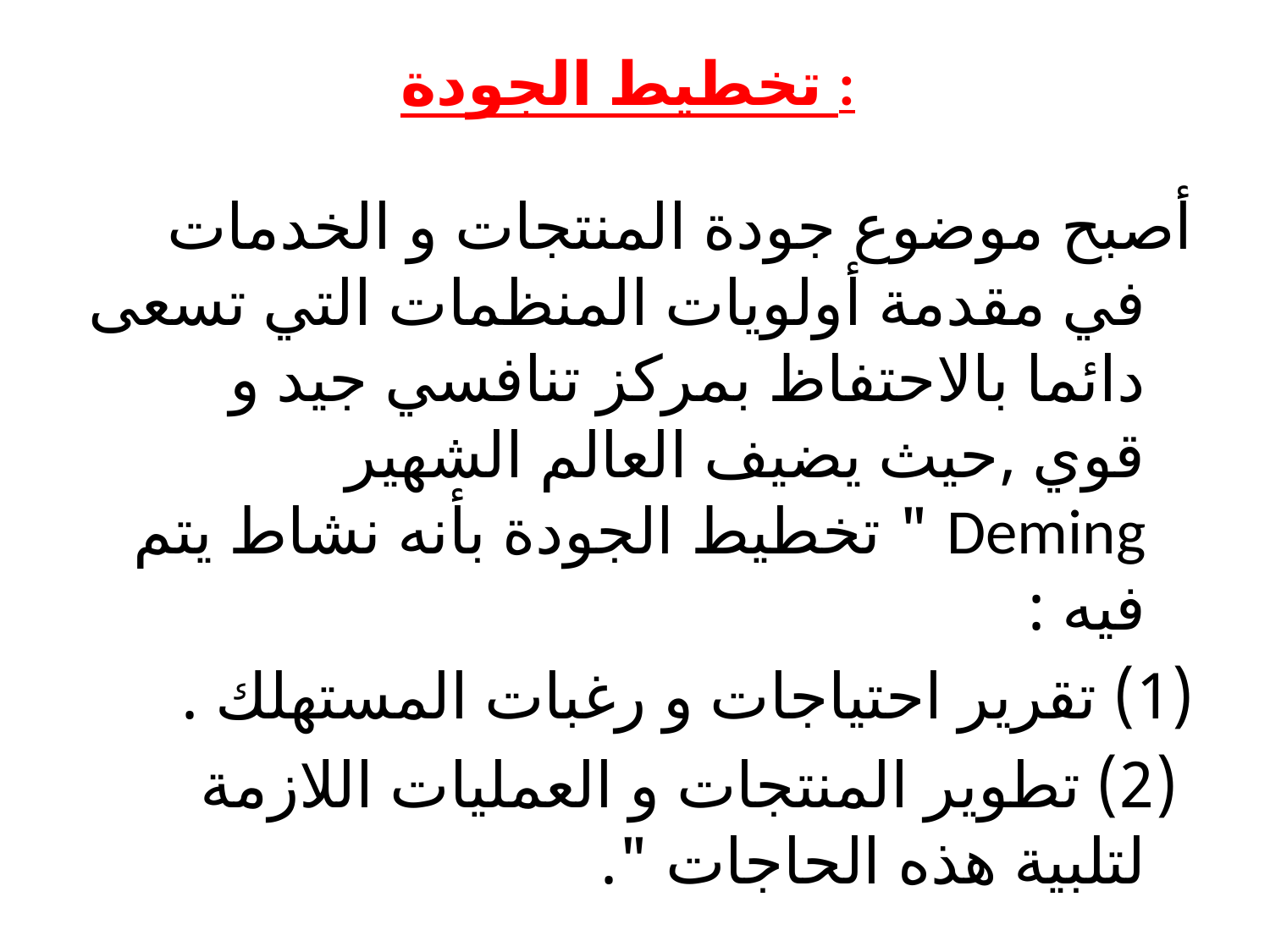

# تخطيط الجودة :
أصبح موضوع جودة المنتجات و الخدمات في مقدمة أولويات المنظمات التي تسعى دائما بالاحتفاظ بمركز تنافسي جيد و قوي ,حيث يضيف العالم الشهير         Deming " تخطيط الجودة بأنه نشاط يتم فيه :
(1) تقرير احتياجات و رغبات المستهلك .
 (2) تطوير المنتجات و العمليات اللازمة لتلبية هذه الحاجات ".